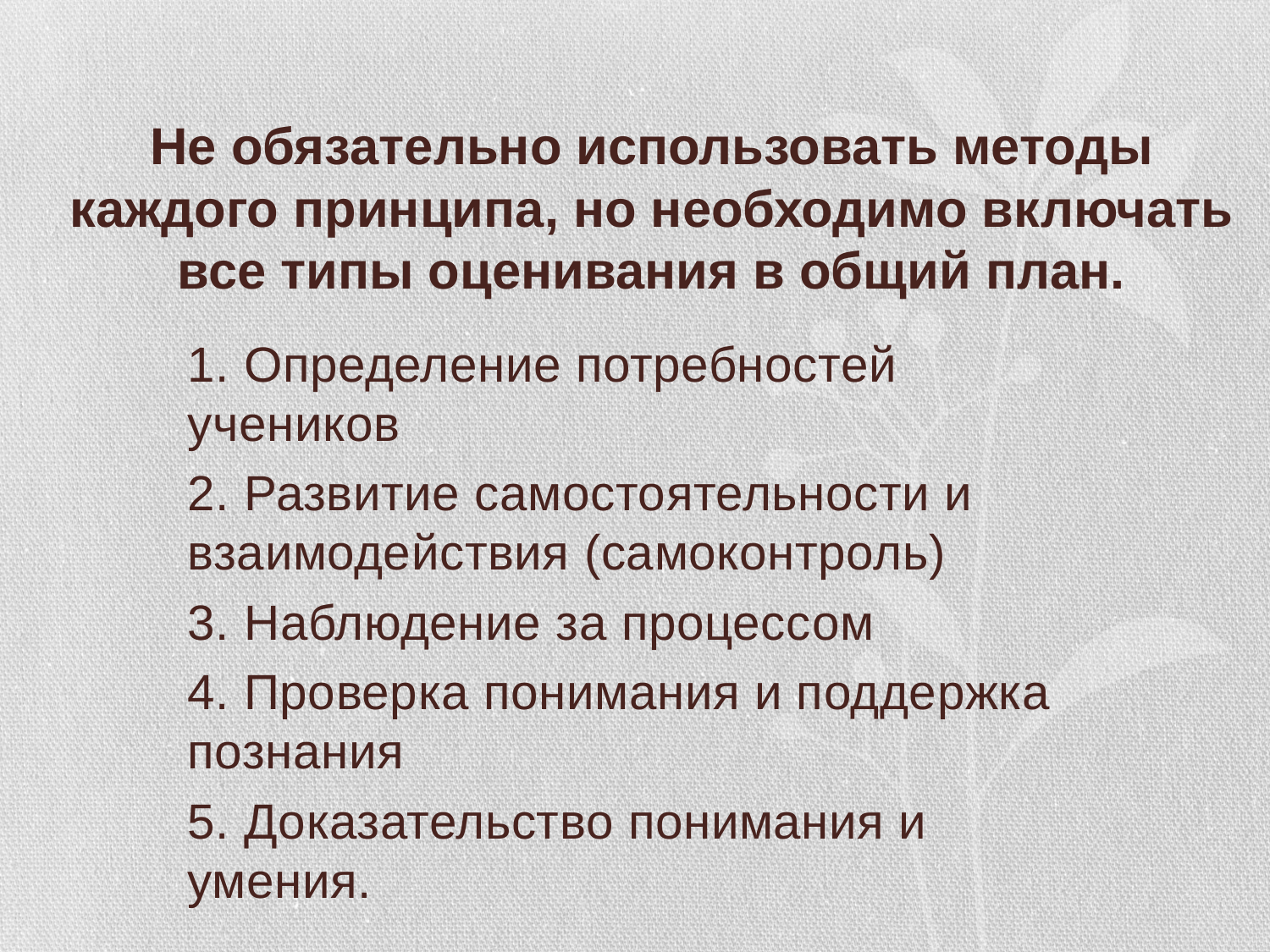

# Не обязательно использовать методы каждого принципа, но необходимо включать все типы оценивания в общий план.
1. Определение потребностей учеников
2. Развитие самостоятельности и взаимодействия (самоконтроль)
3. Наблюдение за процессом
4. Проверка понимания и поддержка познания
5. Доказательство понимания и умения.